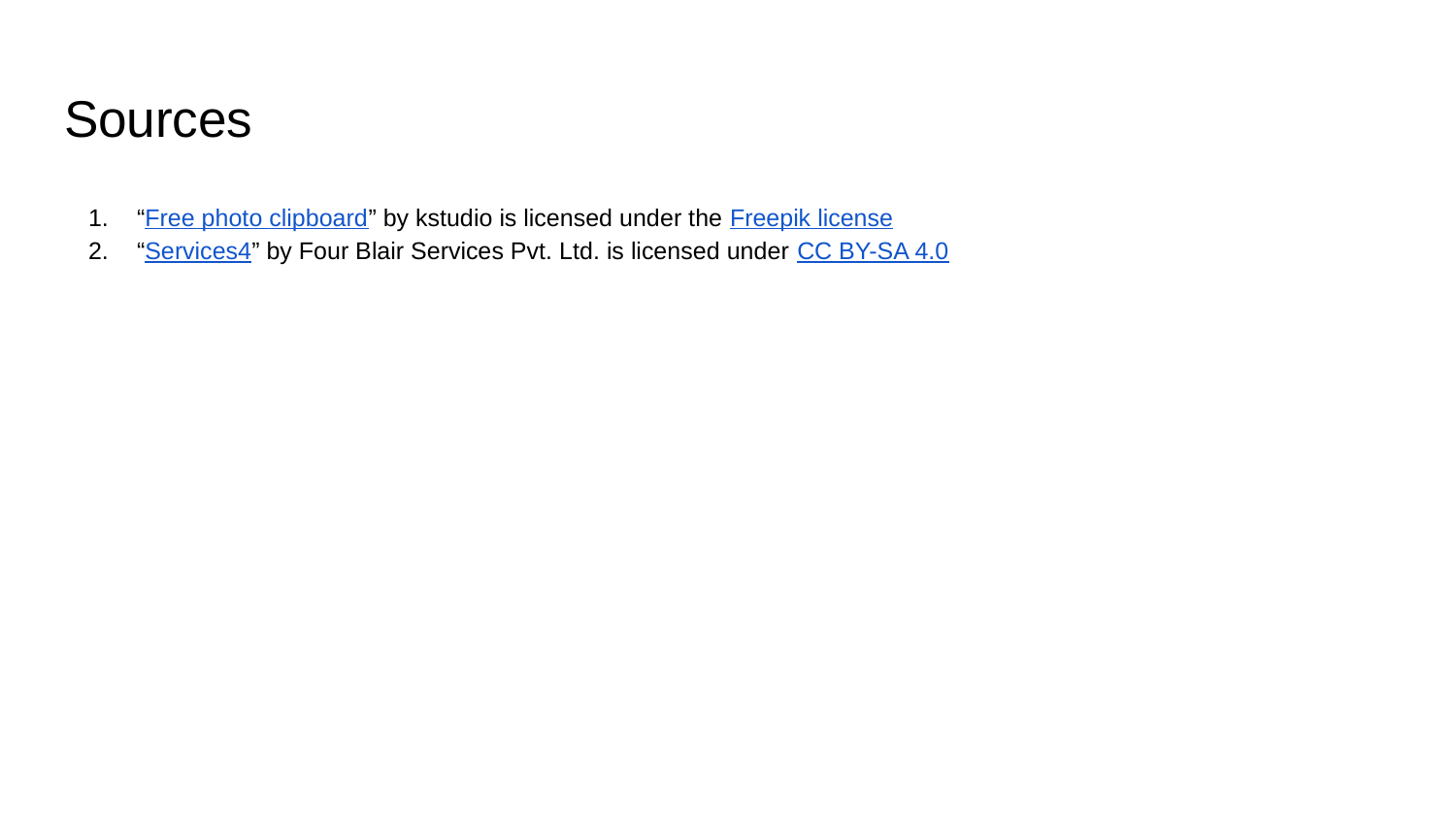

# Sources
“Free photo clipboard” by kstudio is licensed under the Freepik license
“Services4” by Four Blair Services Pvt. Ltd. is licensed under CC BY-SA 4.0